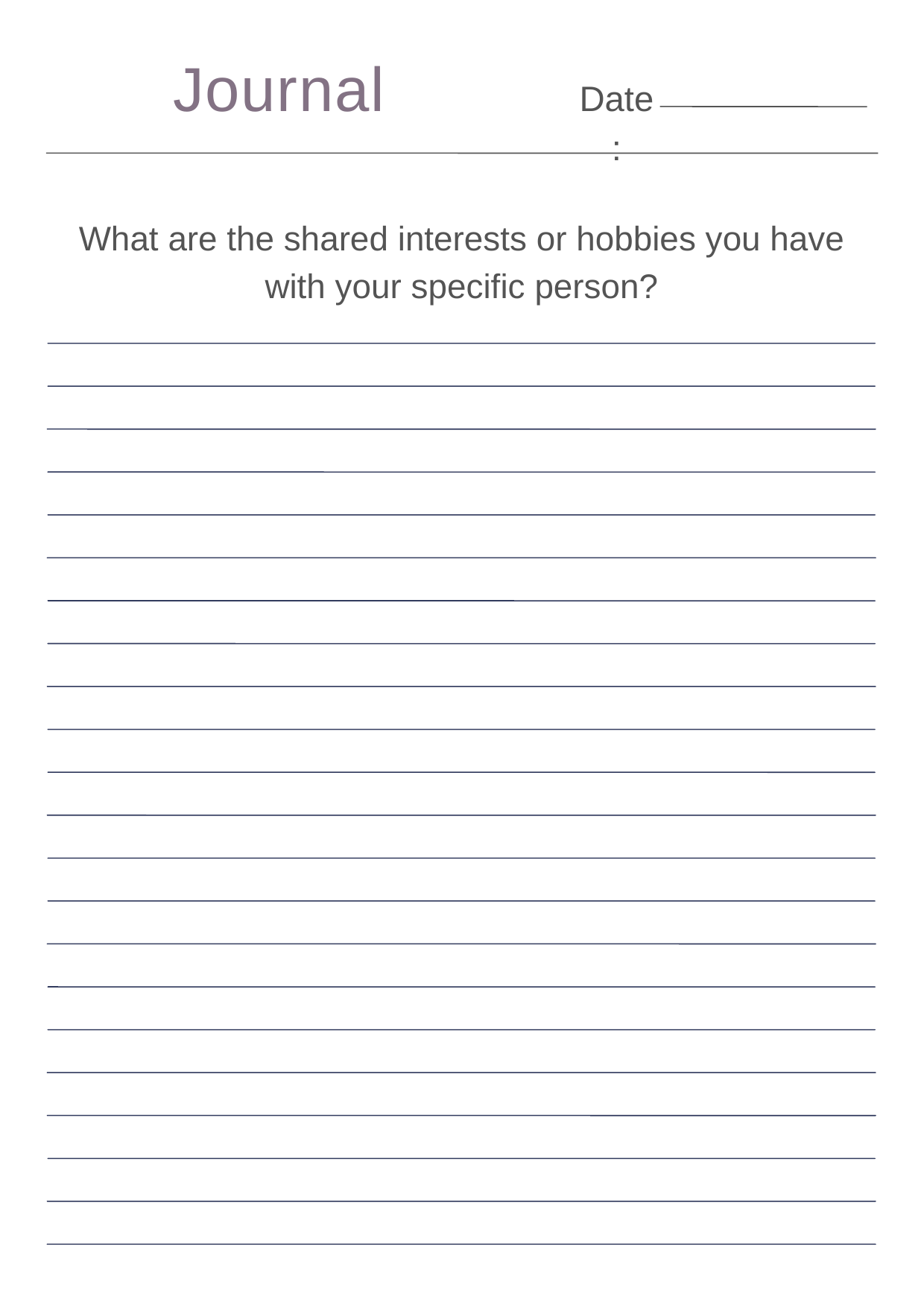

Journal
Date:

What are the shared interests or hobbies you have with your specific person?